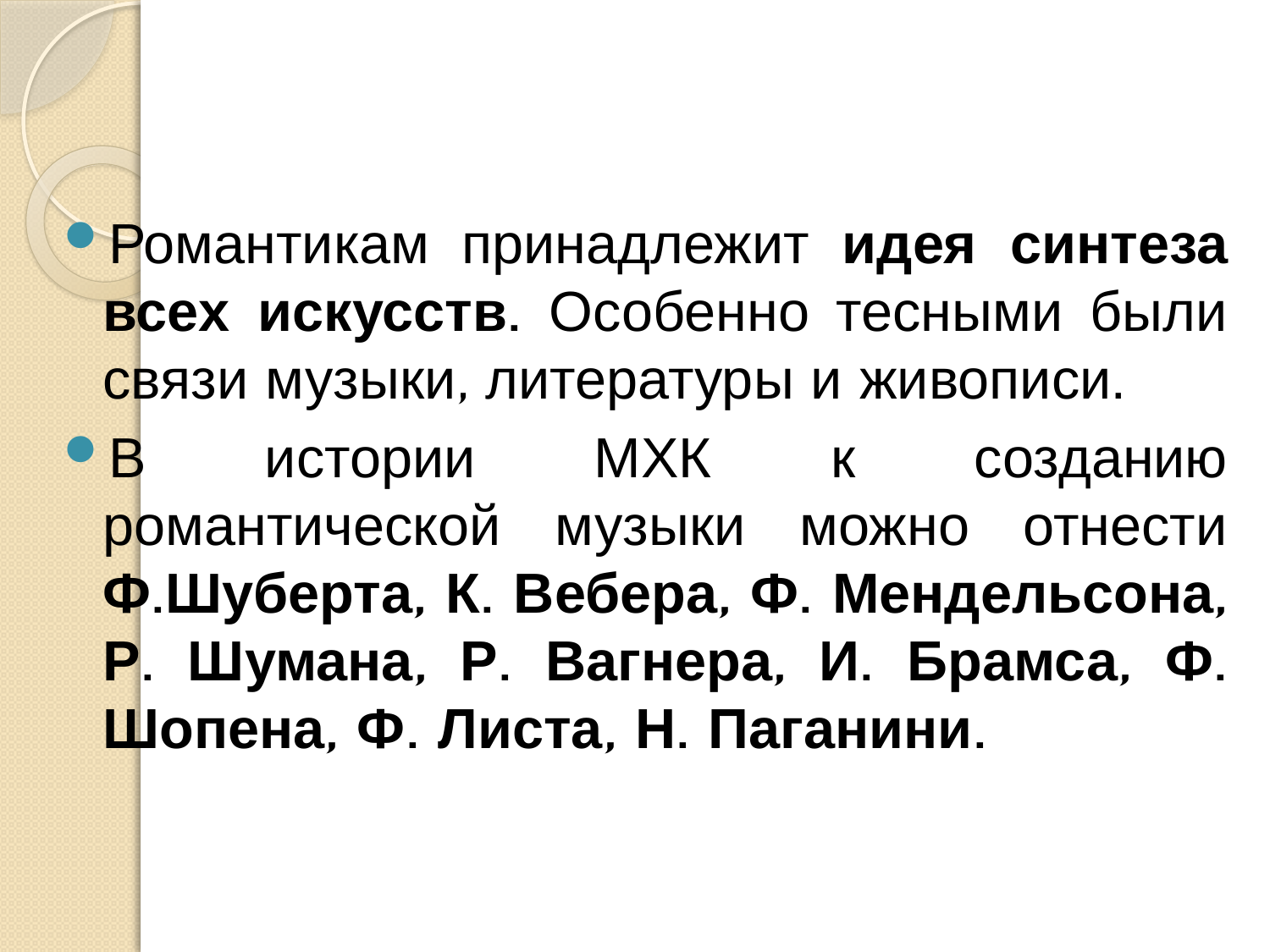

#
Романтикам принадлежит идея синтеза всех искусств. Особенно тесными были связи музыки, литературы и живописи.
В истории МХК к созданию романтической музыки можно отнести Ф.Шуберта, К. Вебера, Ф. Мендельсона, Р. Шумана, Р. Вагнера, И. Брамса, Ф. Шопена, Ф. Листа, Н. Паганини.